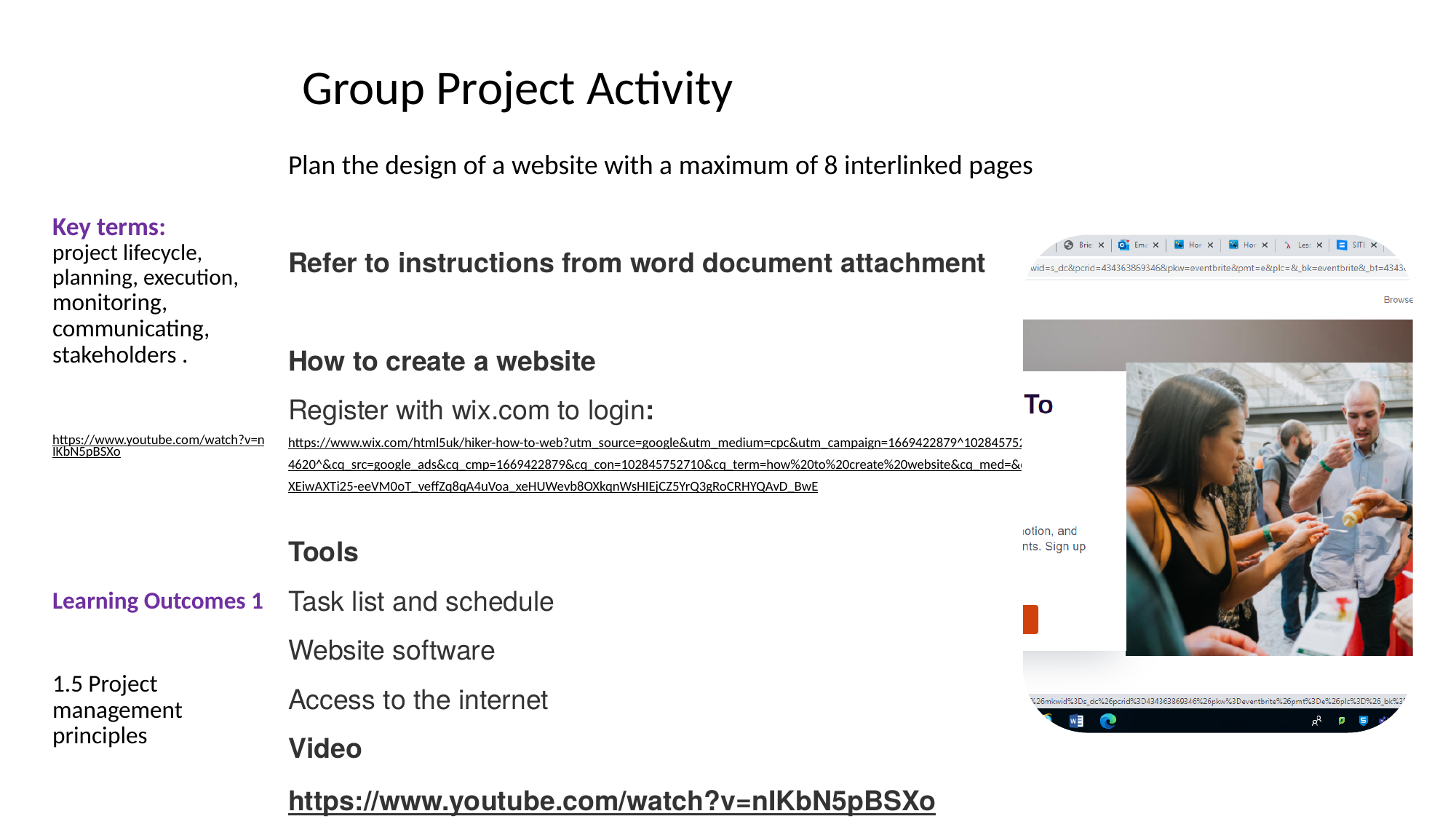

Group Project Activity

Key terms:
project lifecycle, planning, execution, monitoring, communicating, stakeholders .

https://www.youtube.com/watch?v=nIKbN5pBSXo

Learning Outcomes 1

1.5 Project management principles

Plan the design of a website with a maximum of 8 interlinked pages

Refer to instructions from word document attachment

How to create a website
Register with wix.com to login:
https://www.wix.com/html5uk/hiker-how-to-web?utm_source=google&utm_medium=cpc&utm_campaign=1669422879^102845752710&experiment_id=how%20to%20create%20website^e^424418034620^&cq_src=google_ads&cq_cmp=1669422879&cq_con=102845752710&cq_term=how%20to%20create%20website&cq_med=&cq_plac=&cq_net=g&cq_pos=&cq_plt=gp&gclid=CjwKCAiAs92MBhAXEiwAXTi25-eeVM0oT_veffZq8qA4uVoa_xeHUWevb8OXkqnWsHIEjCZ5YrQ3gRoCRHYQAvD_BwE
Tools
Task list and schedule
Website software
Access to the internet
Video
https://www.youtube.com/watch?v=nIKbN5pBSXo